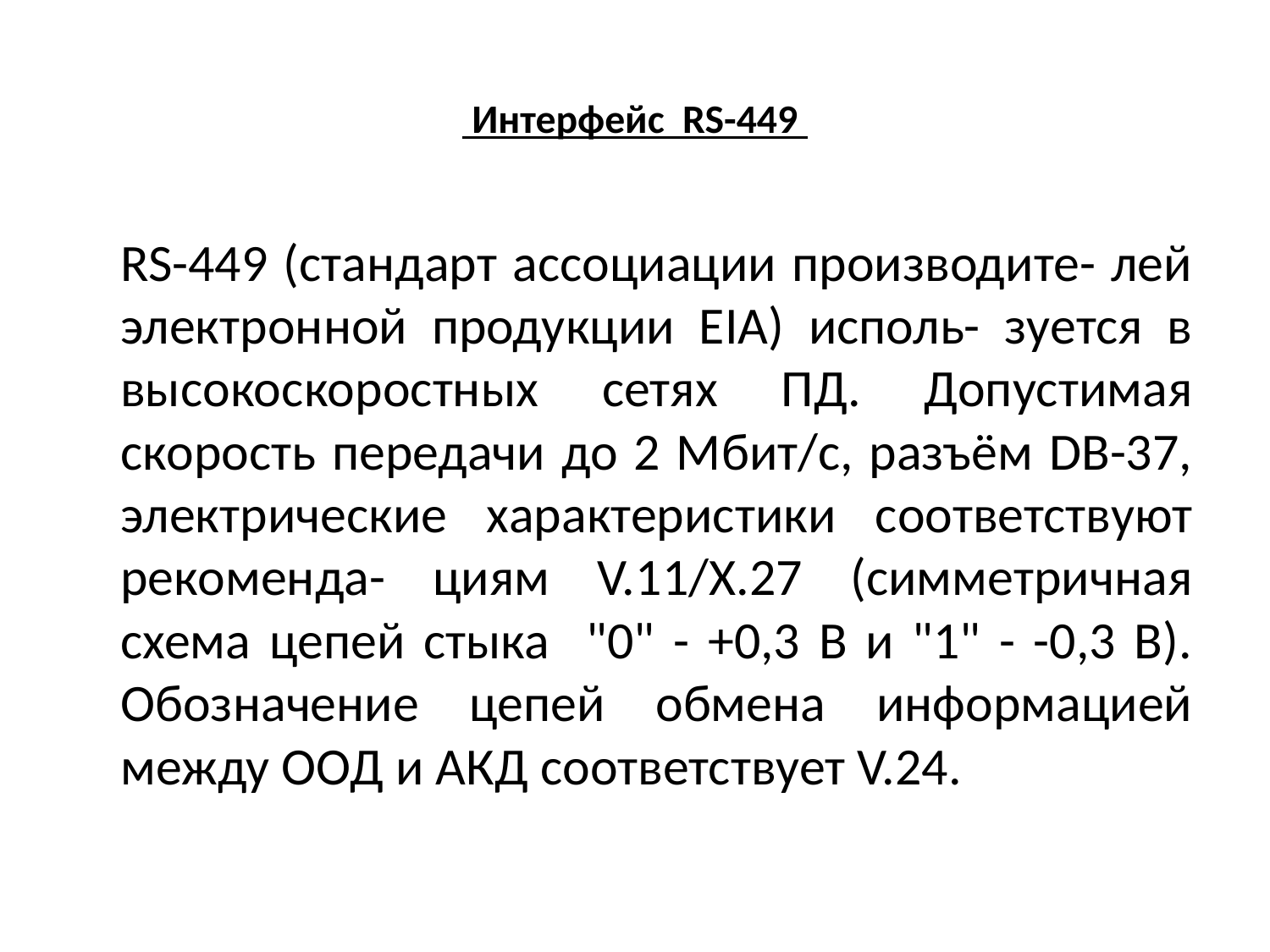

# Интерфейс  RS-449
	RS-449 (стандарт ассоциации производите- лей электронной продукции EIA) исполь- зуется в высокоскоростных сетях ПД. Допустимая скорость передачи до 2 Мбит/с, разъём DB-37, электрические характеристики соответствуют рекоменда- циям V.11/X.27 (симметричная схема цепей стыка  "0" - +0,3 В и "1" - -0,3 В). Обозначение цепей обмена информацией между ООД и АКД соответствует V.24.